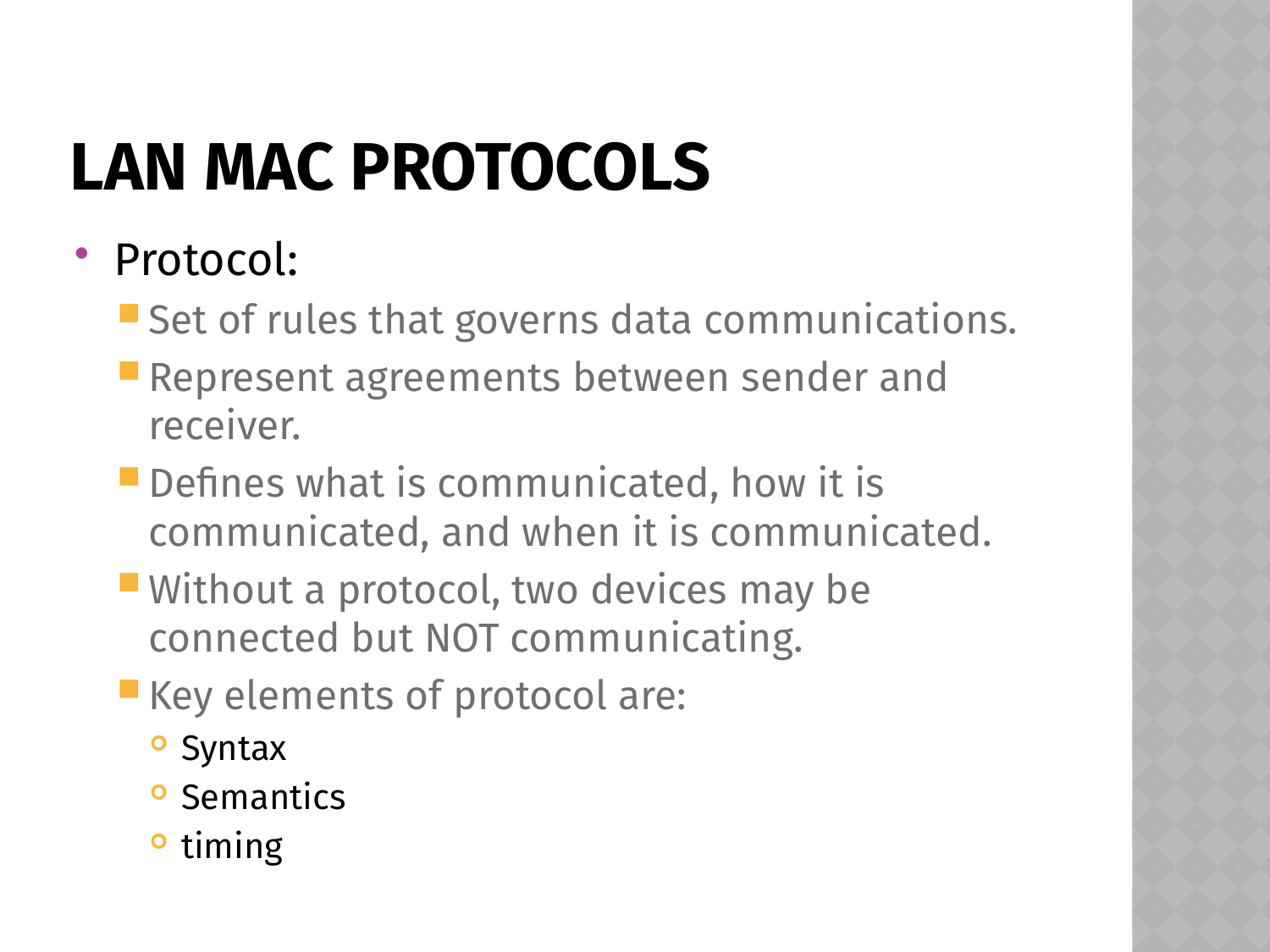

# LAN MAC protocols
Protocol:
Set of rules that governs data communications.
Represent agreements between sender and receiver.
Defines what is communicated, how it is communicated, and when it is communicated.
Without a protocol, two devices may be connected but NOT communicating.
Key elements of protocol are:
Syntax
Semantics
timing